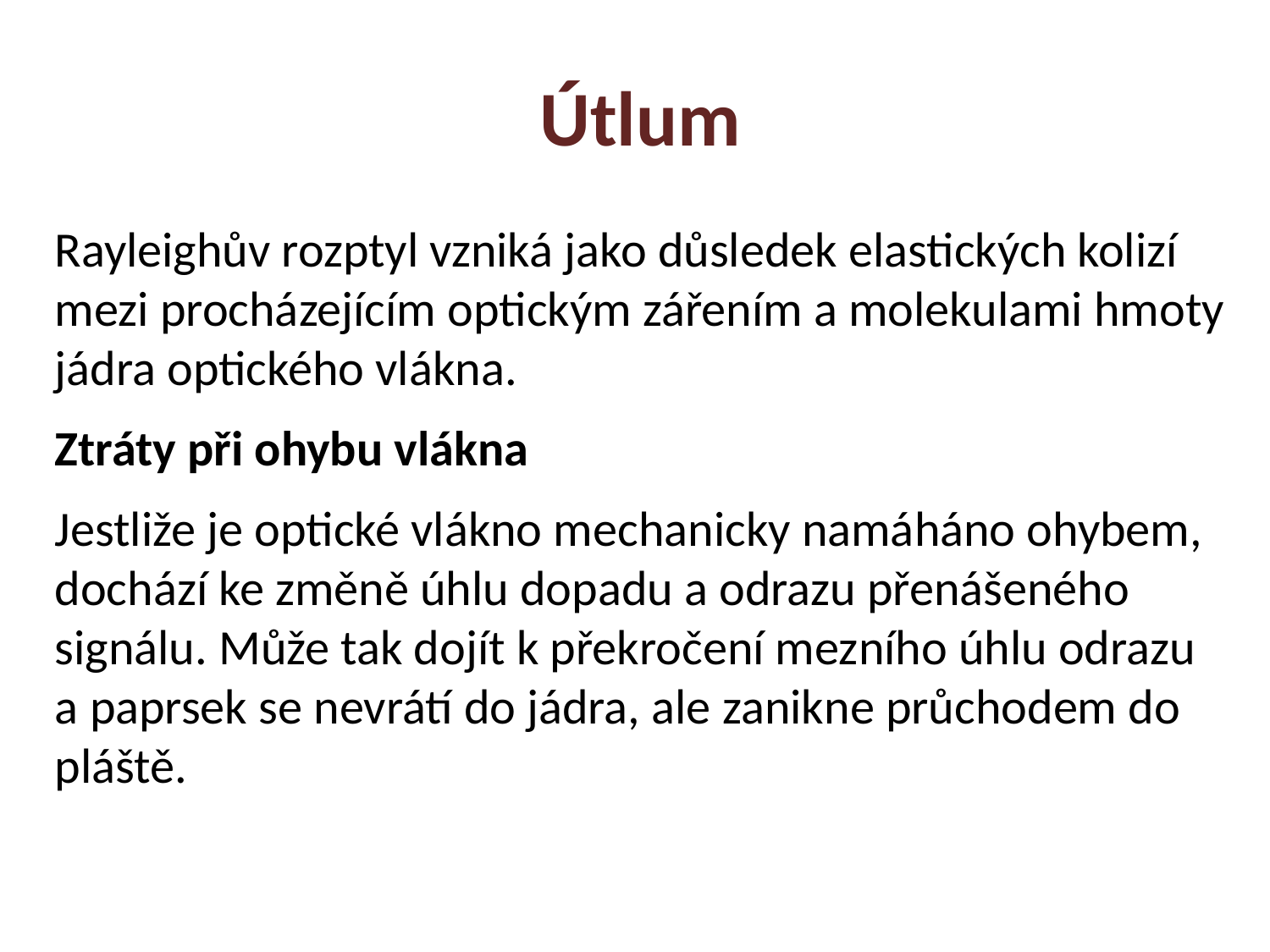

Útlum
Rayleighův rozptyl vzniká jako důsledek elastických kolizí mezi procházejícím optickým zářením a molekulami hmoty jádra optického vlákna.
Ztráty při ohybu vlákna
Jestliže je optické vlákno mechanicky namáháno ohybem, dochází ke změně úhlu dopadu a odrazu přenášeného signálu. Může tak dojít k překročení mezního úhlu odrazu a paprsek se nevrátí do jádra, ale zanikne průchodem do pláště.